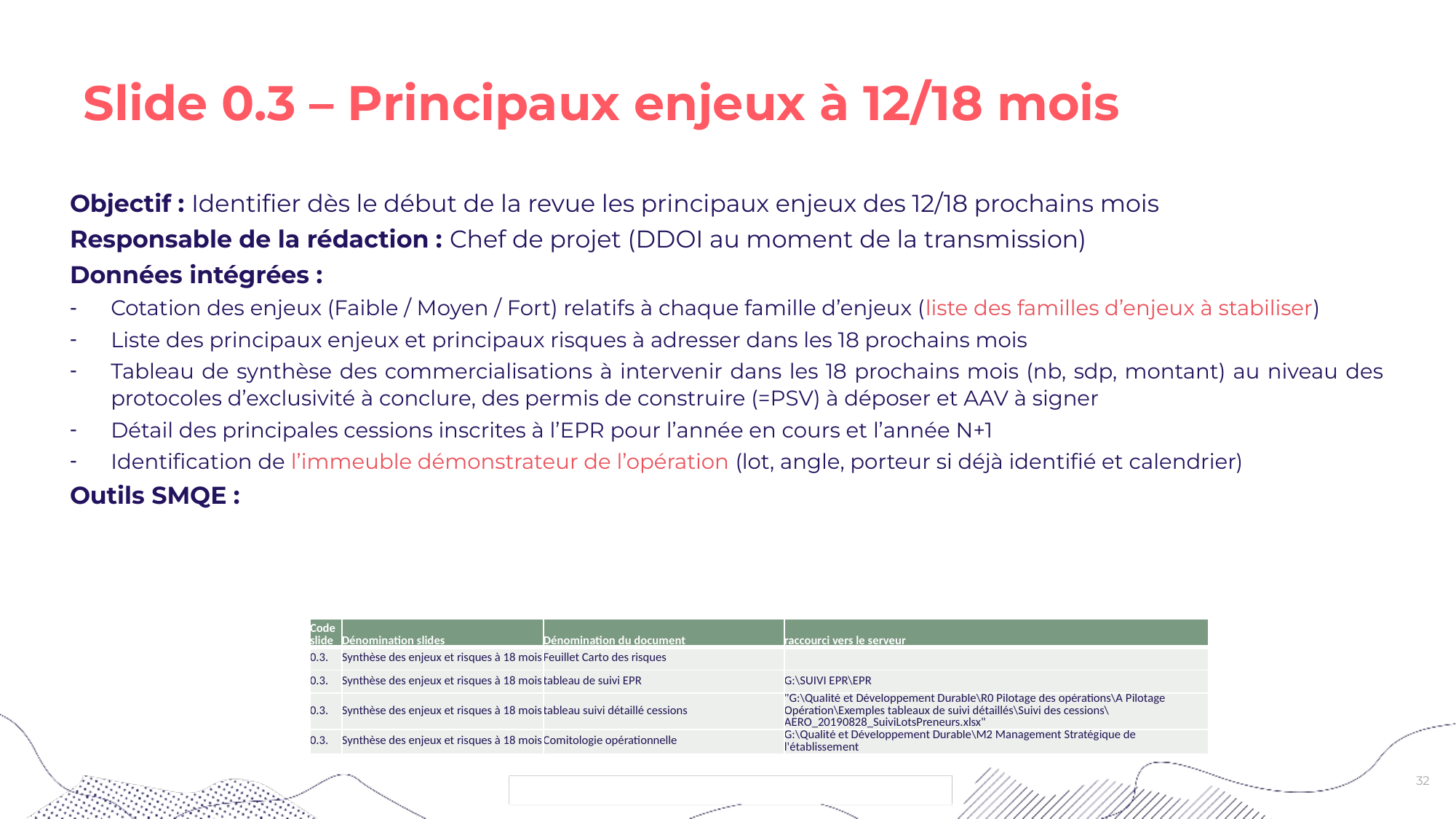

# Slide 0.3 – Principaux enjeux à 12/18 mois
Objectif : Identifier dès le début de la revue les principaux enjeux des 12/18 prochains mois
Responsable de la rédaction : Chef de projet (DDOI au moment de la transmission)
Données intégrées :
Cotation des enjeux (Faible / Moyen / Fort) relatifs à chaque famille d’enjeux (liste des familles d’enjeux à stabiliser)
Liste des principaux enjeux et principaux risques à adresser dans les 18 prochains mois
Tableau de synthèse des commercialisations à intervenir dans les 18 prochains mois (nb, sdp, montant) au niveau des protocoles d’exclusivité à conclure, des permis de construire (=PSV) à déposer et AAV à signer
Détail des principales cessions inscrites à l’EPR pour l’année en cours et l’année N+1
Identification de l’immeuble démonstrateur de l’opération (lot, angle, porteur si déjà identifié et calendrier)
Outils SMQE :
| Code slide | Dénomination slides | Dénomination du document | raccourci vers le serveur |
| --- | --- | --- | --- |
| 0.3. | Synthèse des enjeux et risques à 18 mois | Feuillet Carto des risques |  |
| 0.3. | Synthèse des enjeux et risques à 18 mois | tableau de suivi EPR | G:\SUIVI EPR\EPR |
| 0.3. | Synthèse des enjeux et risques à 18 mois | tableau suivi détaillé cessions | "G:\Qualité et Développement Durable\R0 Pilotage des opérations\A Pilotage Opération\Exemples tableaux de suivi détaillés\Suivi des cessions\AERO\_20190828\_SuiviLotsPreneurs.xlsx" |
| 0.3. | Synthèse des enjeux et risques à 18 mois | Comitologie opérationnelle | G:\Qualité et Développement Durable\M2 Management Stratégique de l'établissement |
32